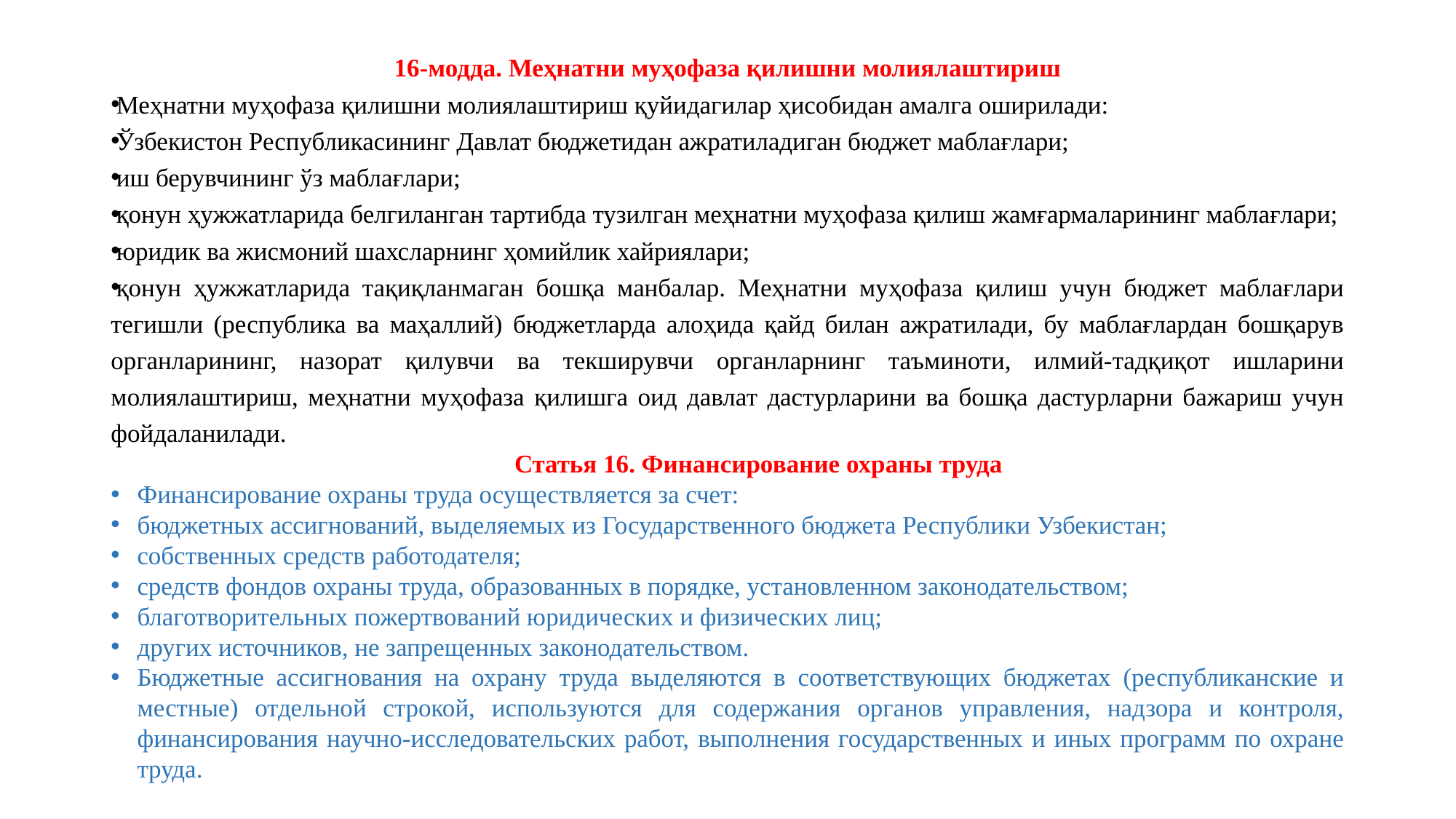

16-модда. Меҳнатни муҳофаза қилишни молиялаштириш
Меҳнатни муҳофаза қилишни молиялаштириш қуйидагилар ҳисобидан амалга оширилади:
Ўзбекистон Республикасининг Давлат бюджетидан ажратиладиган бюджет маблағлари;
иш берувчининг ўз маблағлари;
қонун ҳужжатларида белгиланган тартибда тузилган меҳнатни муҳофаза қилиш жамғармаларининг маблағлари;
юридик ва жисмоний шахсларнинг ҳомийлик хайриялари;
қонун ҳужжатларида тақиқланмаган бошқа манбалар. Меҳнатни муҳофаза қилиш учун бюджет маблағлари тегишли (республика ва маҳаллий) бюджетларда алоҳида қайд билан ажратилади, бу маблағлардан бошқарув органларининг, назорат қилувчи ва текширувчи органларнинг таъминоти, илмий-тадқиқот ишларини молиялаштириш, меҳнатни муҳофаза қилишга оид давлат дастурларини ва бошқа дастурларни бажариш учун фойдаланилади.
Статья 16. Финансирование охраны труда
Финансирование охраны труда осуществляется за счет:
бюджетных ассигнований, выделяемых из Государственного бюджета Республики Узбекистан;
собственных средств работодателя;
средств фондов охраны труда, образованных в порядке, установленном законодательством;
благотворительных пожертвований юридических и физических лиц;
других источников, не запрещенных законодательством.
Бюджетные ассигнования на охрану труда выделяются в соответствующих бюджетах (республиканские и местные) отдельной строкой, используются для содержания органов управления, надзора и контроля, финансирования научно-исследовательских работ, выполнения государственных и иных программ по охране труда.